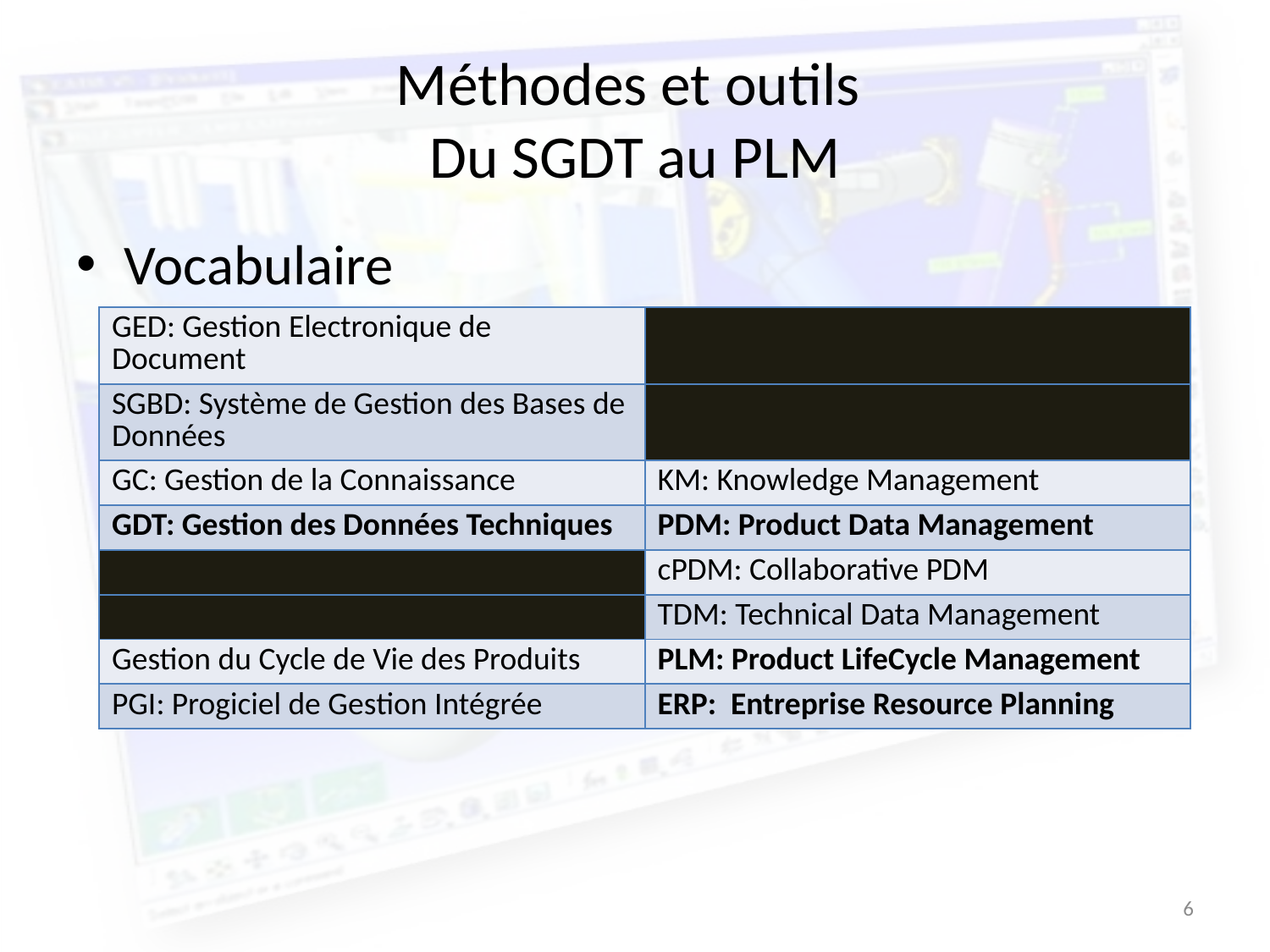

# Méthodes et outils Du SGDT au PLM
Vocabulaire

| GED: Gestion Electronique de Document |  |
| --- | --- |
| SGBD: Système de Gestion des Bases de Données |  |
| GC: Gestion de la Connaissance | KM: Knowledge Management |
| GDT: Gestion des Données Techniques | PDM: Product Data Management |
|  | cPDM: Collaborative PDM |
|  | TDM: Technical Data Management |
| Gestion du Cycle de Vie des Produits | PLM: Product LifeCycle Management |
| PGI: Progiciel de Gestion Intégrée | ERP: Entreprise Resource Planning |
6